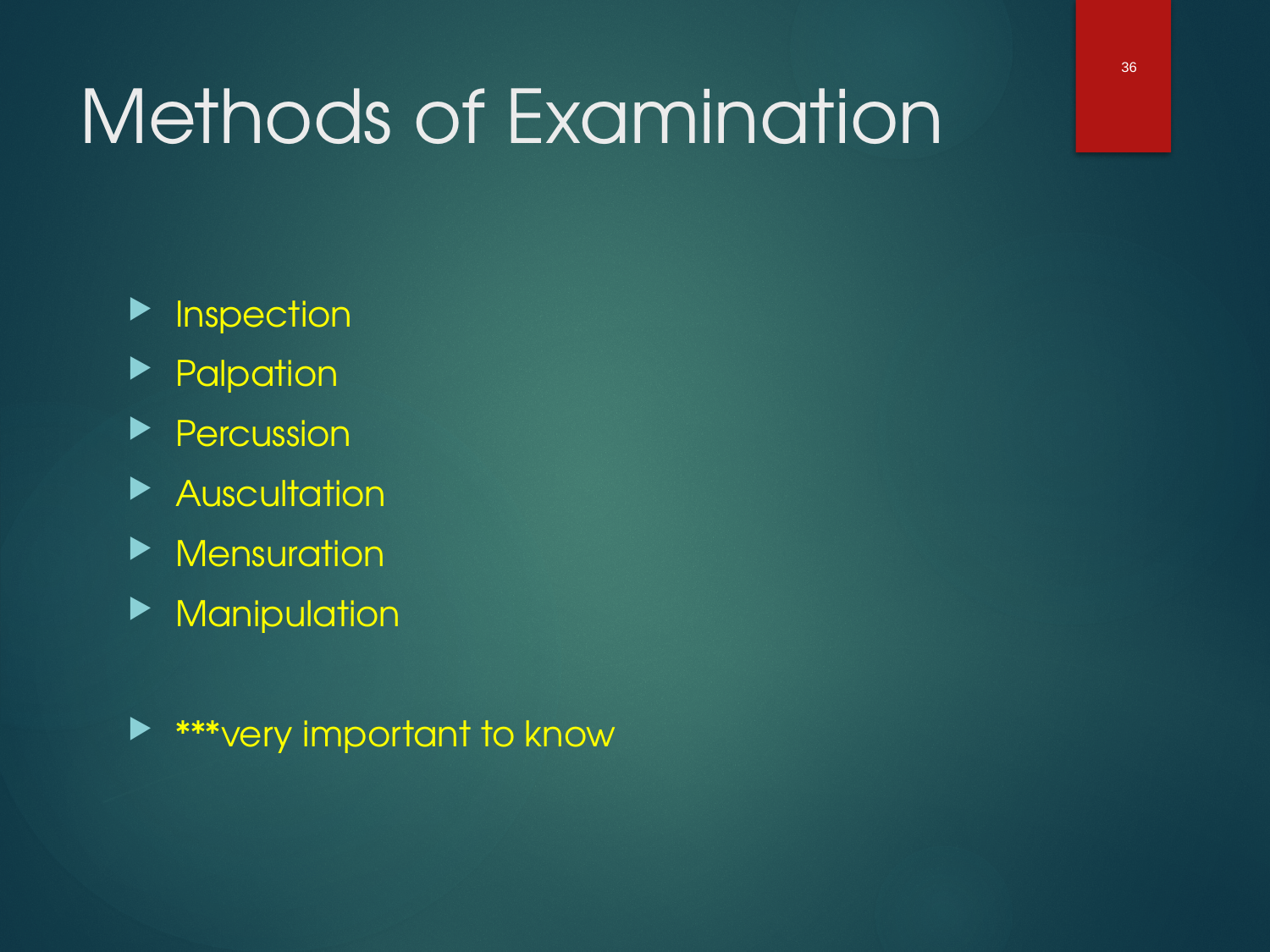

36

# Methods of Examination
Inspection
Palpation
Percussion
Auscultation
Mensuration
Manipulation

***very important to know